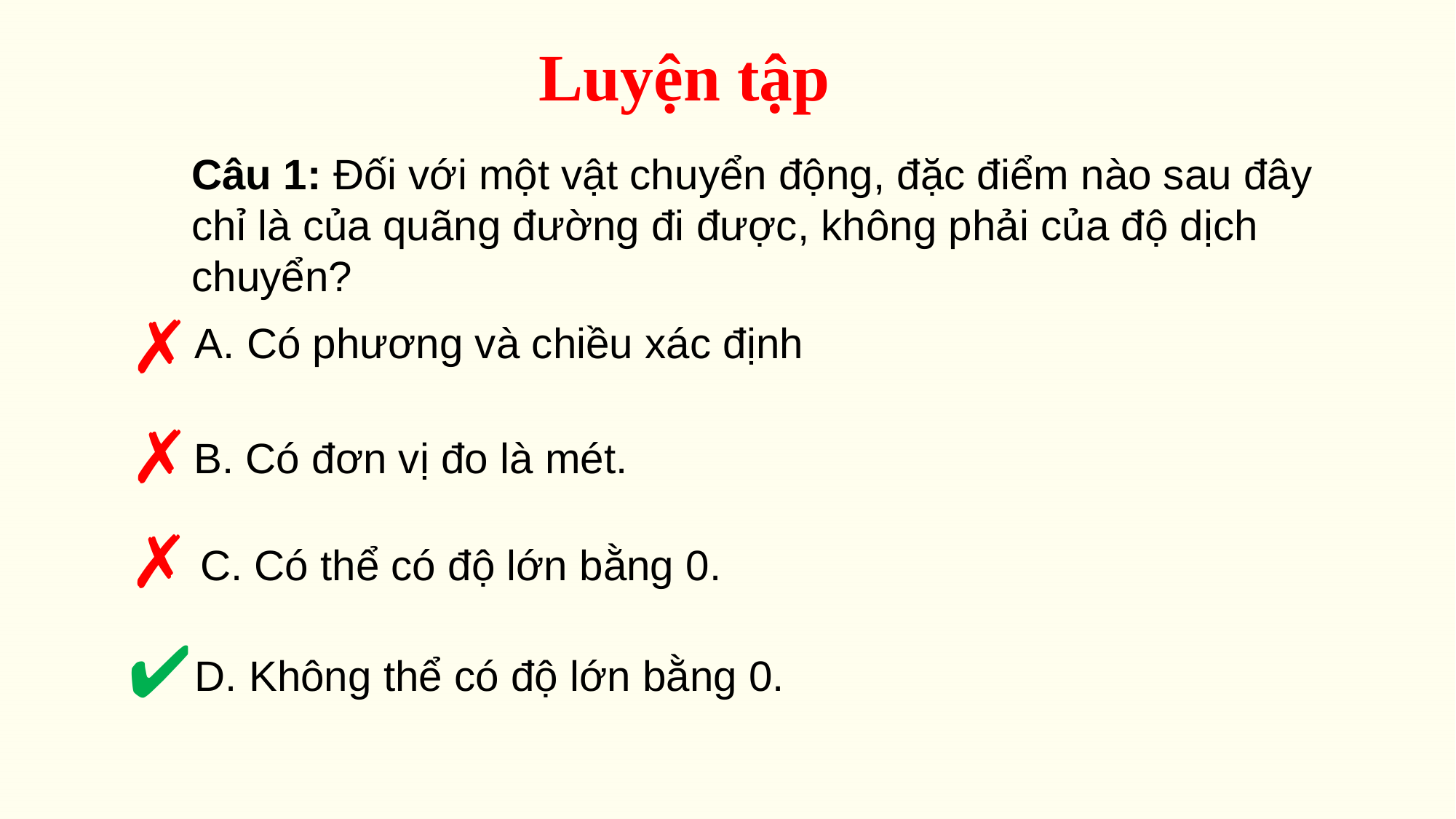

Luyện tập
Câu 1: Đối với một vật chuyển động, đặc điểm nào sau đây chỉ là của quãng đường đi được, không phải của độ dịch chuyển?
✗
A. Có phương và chiều xác định
✗
B. Có đơn vị đo là mét.
✗
C. Có thể có độ lớn bằng 0.
✔
D. Không thể có độ lớn bằng 0.